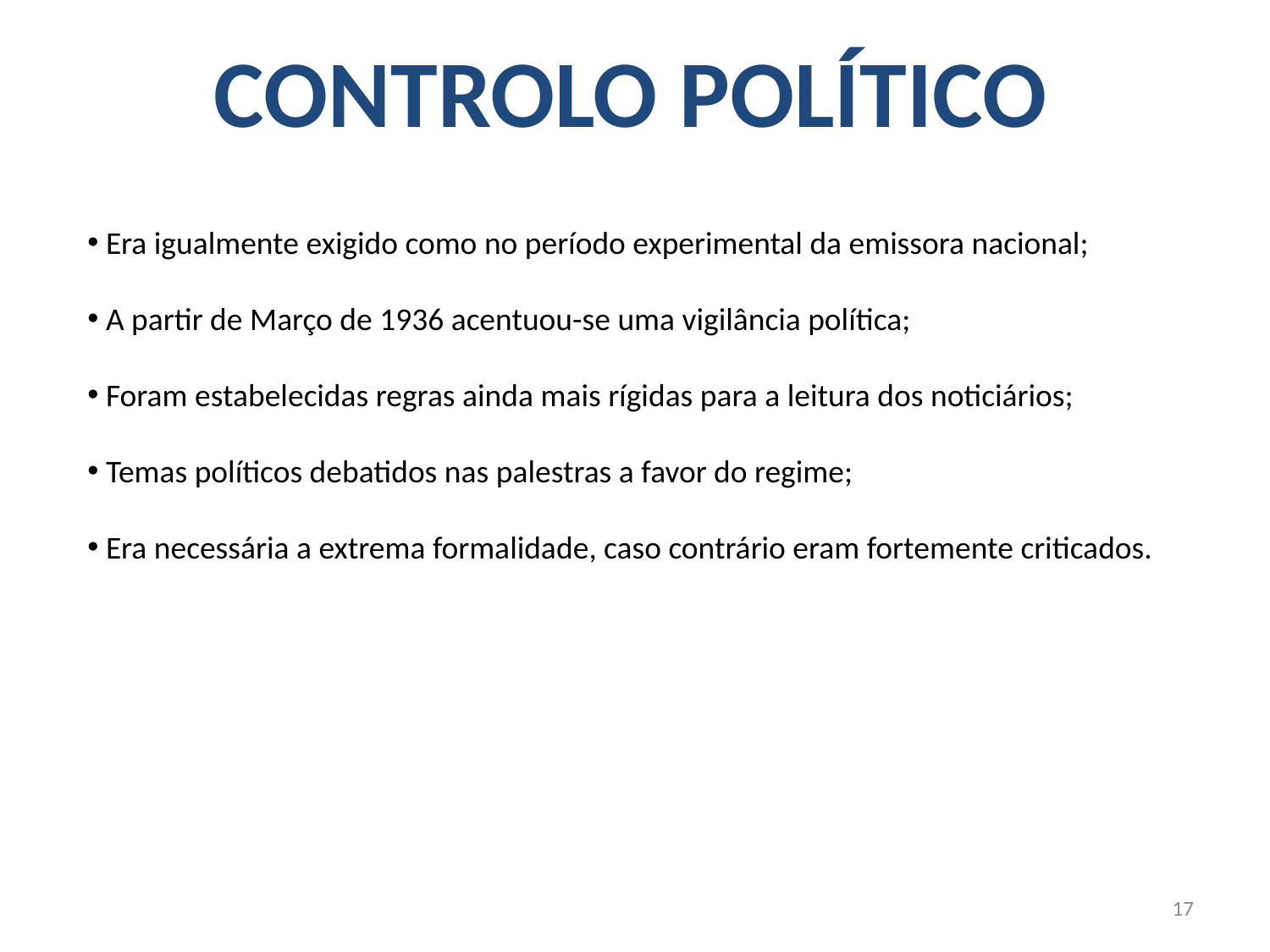

CONTROLO POLÍTICO
 Era igualmente exigido como no período experimental da emissora nacional;

 A partir de Março de 1936 acentuou-se uma vigilância política;

 Foram estabelecidas regras ainda mais rígidas para a leitura dos noticiários;

 Temas políticos debatidos nas palestras a favor do regime;

 Era necessária a extrema formalidade, caso contrário eram fortemente criticados.
17